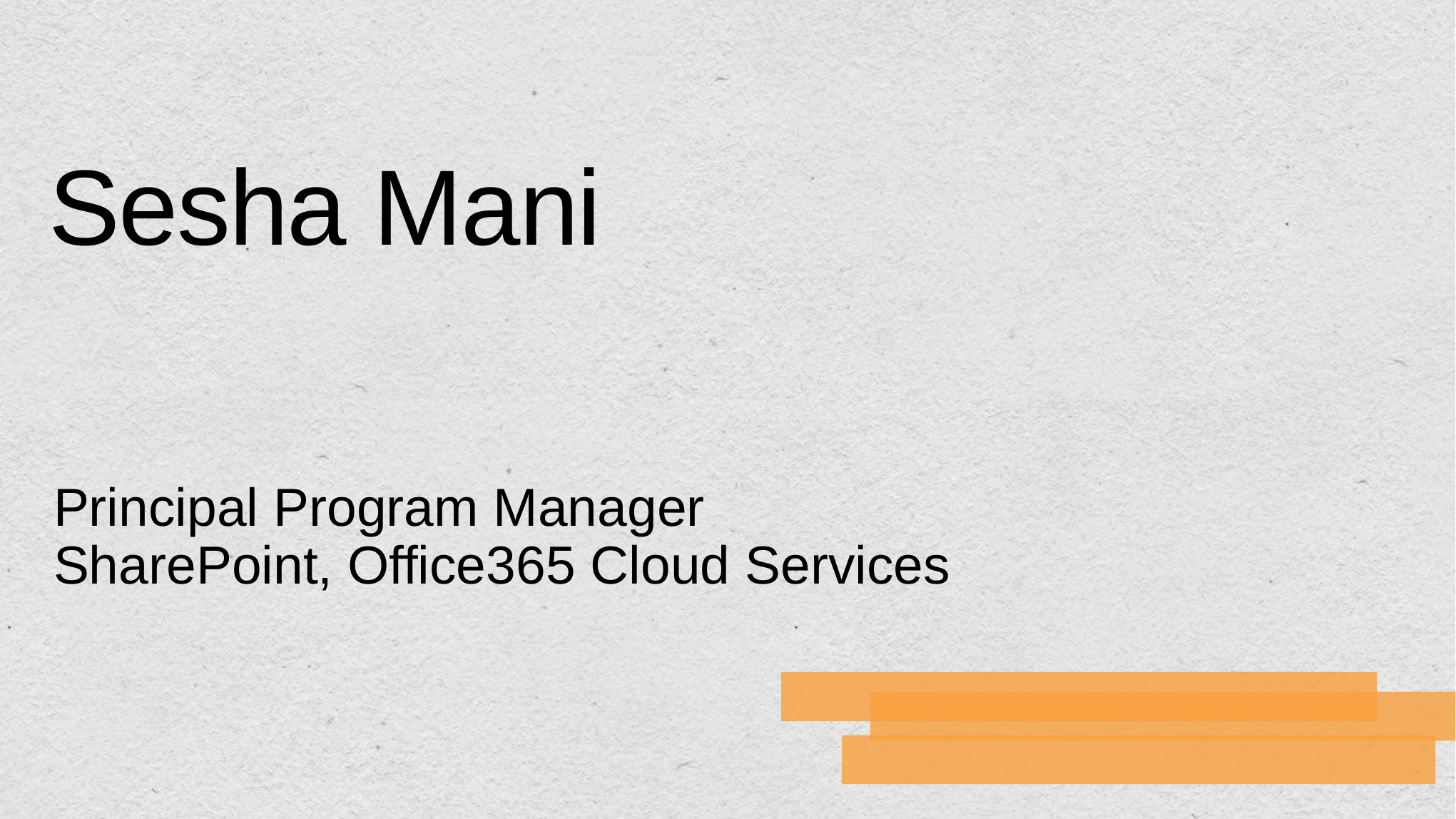

# Sesha Mani
Principal Program Manager
SharePoint, Office365 Cloud Services